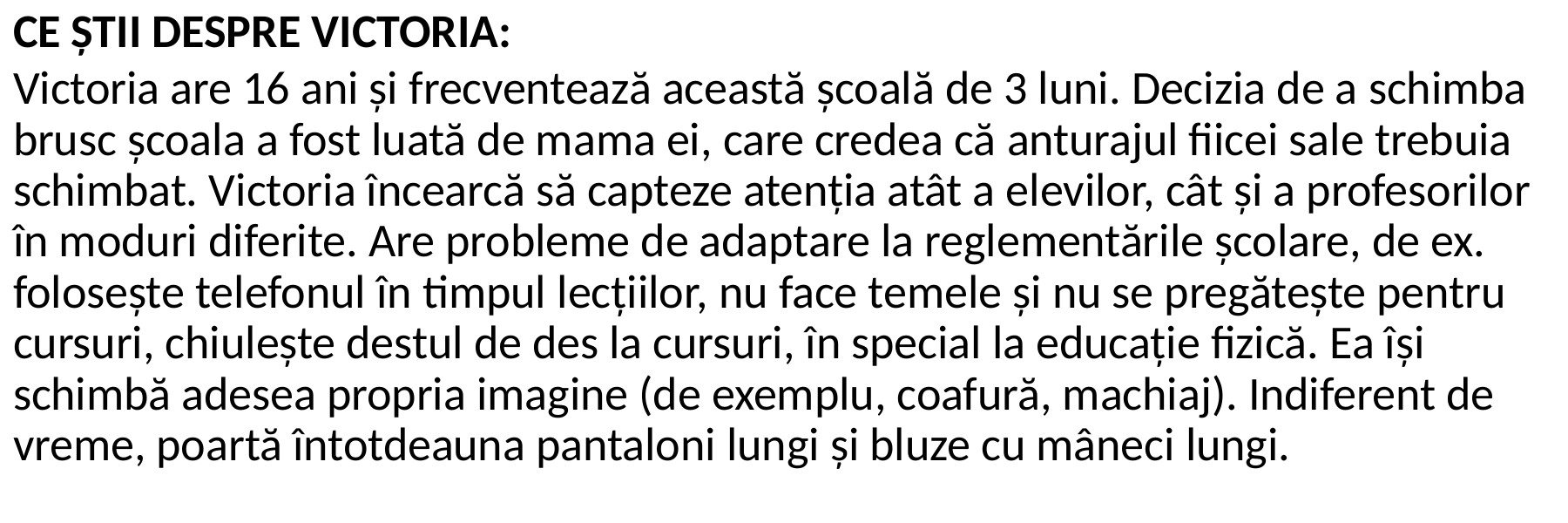

CE ȘTII DESPRE VICTORIA:
Victoria are 16 ani și frecventează această școală de 3 luni. Decizia de a schimba brusc școala a fost luată de mama ei, care credea că anturajul fiicei sale trebuia schimbat. Victoria încearcă să capteze atenția atât a elevilor, cât și a profesorilor în moduri diferite. Are probleme de adaptare la reglementările școlare, de ex. folosește telefonul în timpul lecțiilor, nu face temele și nu se pregătește pentru cursuri, chiulește destul de des la cursuri, în special la educație fizică. Ea își schimbă adesea propria imagine (de exemplu, coafură, machiaj). Indiferent de vreme, poartă întotdeauna pantaloni lungi și bluze cu mâneci lungi.